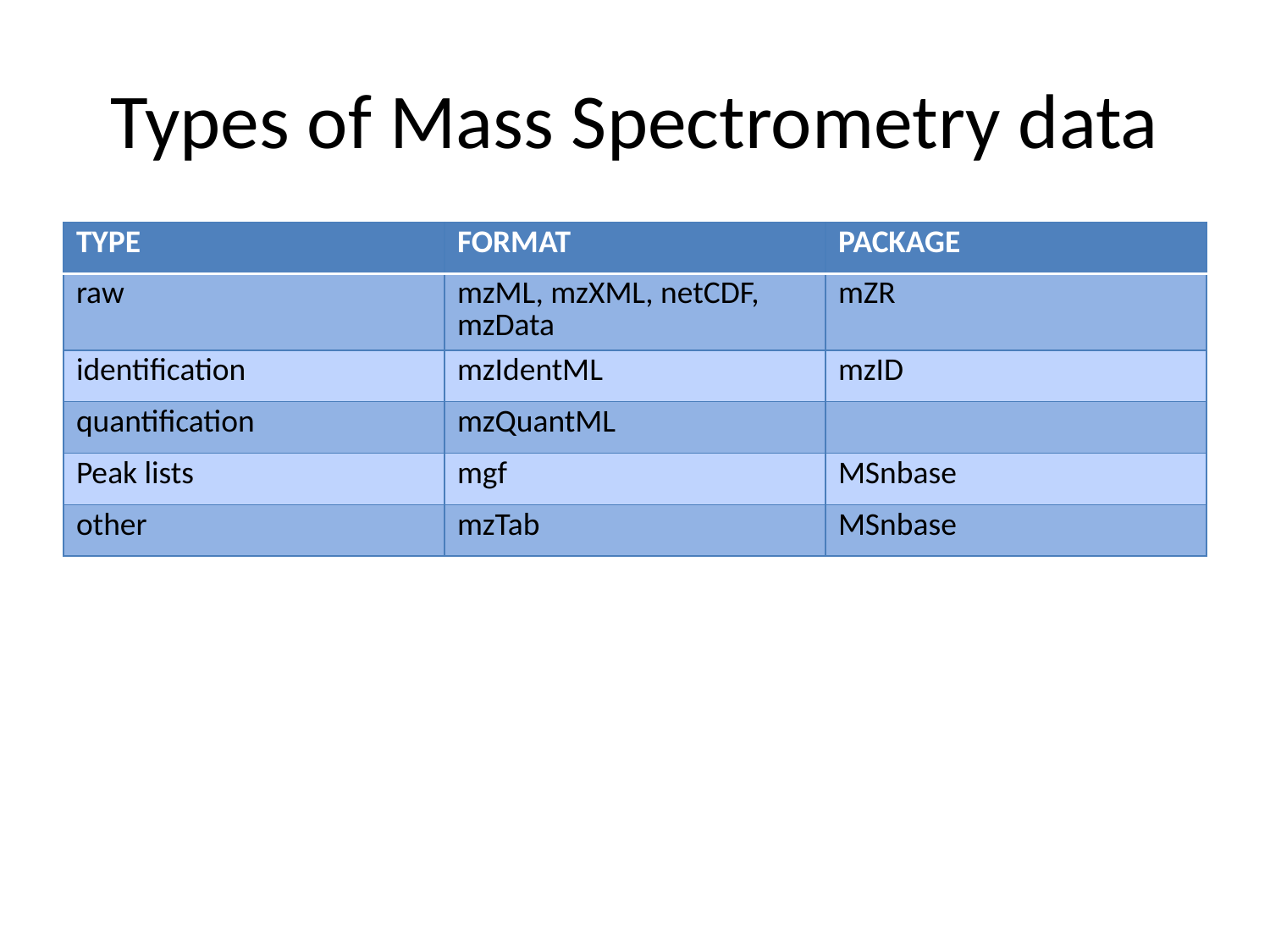

# Types of Mass Spectrometry data
| TYPE | FORMAT | PACKAGE |
| --- | --- | --- |
| raw | mzML, mzXML, netCDF, mzData | mZR |
| identification | mzIdentML | mzID |
| quantification | mzQuantML |  |
| Peak lists | mgf | MSnbase |
| other | mzTab | MSnbase |